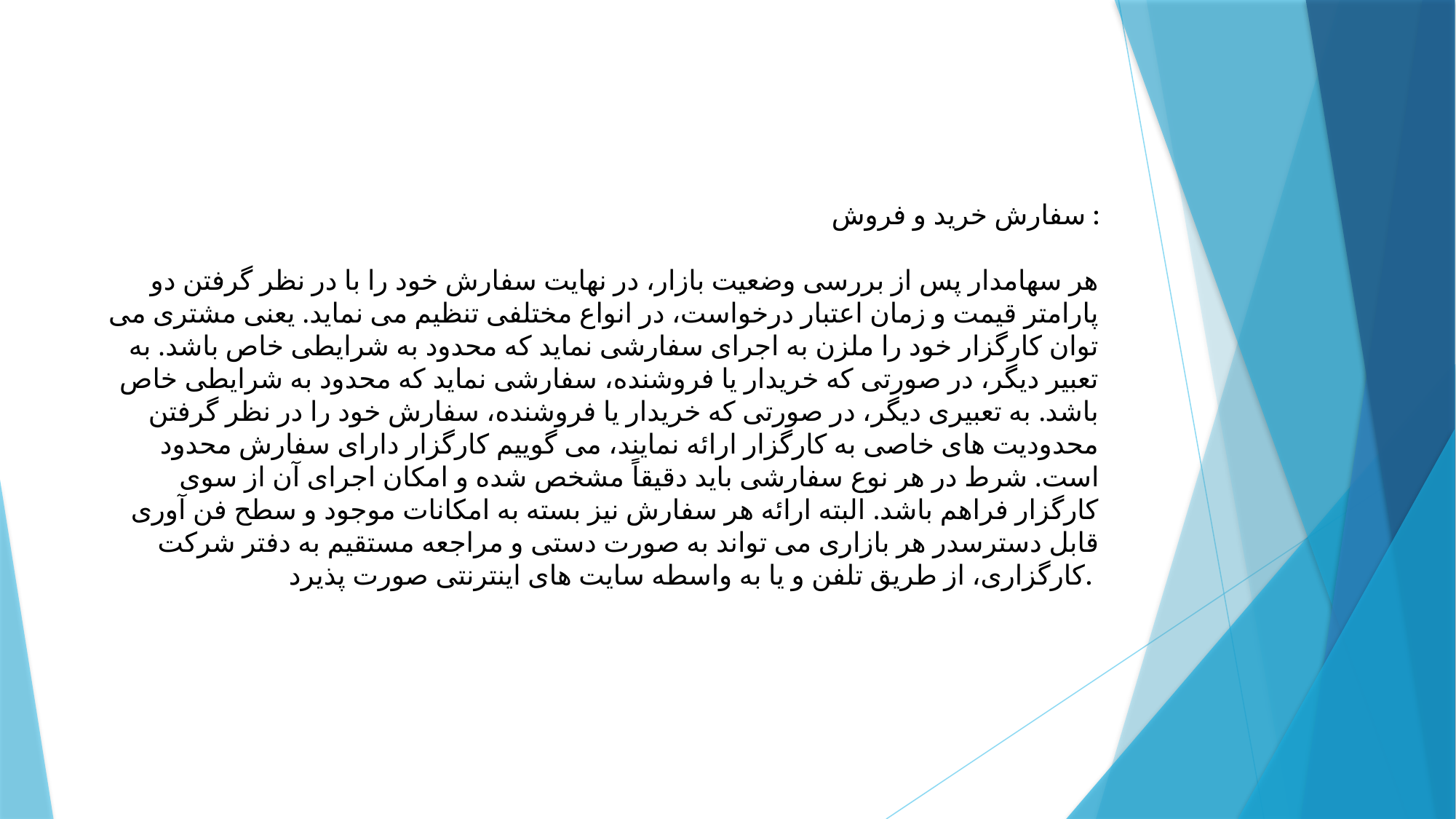

سفارش خرید و فروش :

هر سهامدار پس از بررسی وضعیت بازار، در نهایت سفارش خود را با در نظر گرفتن دو پارامتر قیمت و زمان اعتبار درخواست، در انواع مختلفی تنظیم می نماید. یعنی مشتری می توان کارگزار خود را ملزن به اجرای سفارشی نماید که محدود به شرایطی خاص باشد. به تعبیر دیگر، در صورتی که خریدار یا فروشنده، سفارشی نماید که محدود به شرایطی خاص باشد. به تعبیری دیگر، در صورتی که خریدار یا فروشنده، سفارش خود را در نظر گرفتن محدودیت های خاصی به کارگزار ارائه نمایند، می گوییم کارگزار دارای سفارش محدود است. شرط در هر نوع سفارشی باید دقیقاً مشخص شده و امکان اجرای آن از سوی کارگزار فراهم باشد. البته ارائه هر سفارش نیز بسته به امکانات موجود و سطح فن آوری قابل دسترسدر هر بازاری می تواند به صورت دستی و مراجعه مستقیم به دفتر شرکت کارگزاری، از طریق تلفن و یا به واسطه سایت های اینترنتی صورت پذیرد.